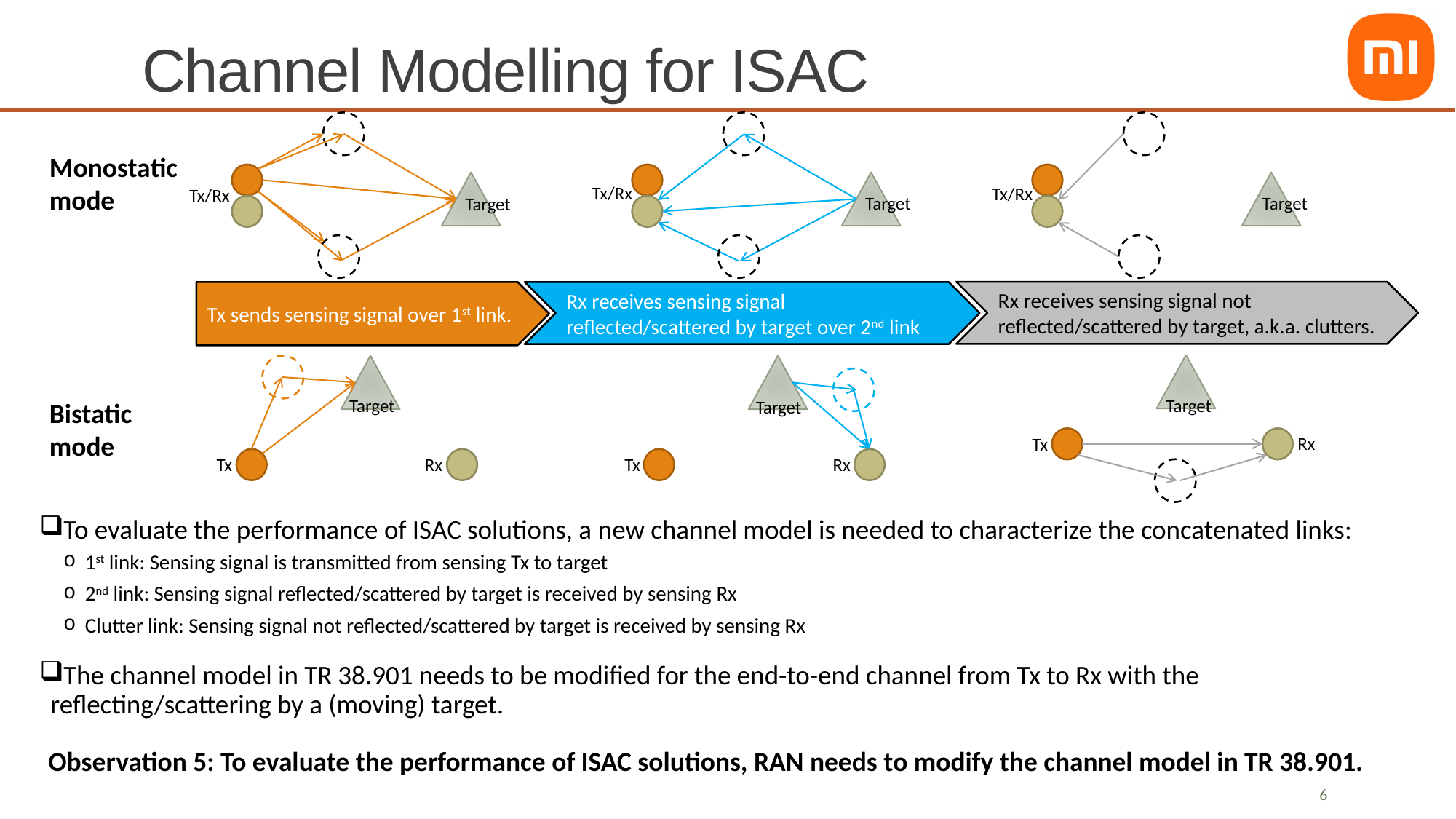

# Channel Modelling for ISAC

Tx/Rx
Target

Tx/Rx
Target

Tx/Rx
Target

Monostatic
mode
Rx receives sensing signal not reflected/scattered by target, a.k.a. clutters.
Tx sends sensing signal over 1st link.
Rx receives sensing signal reflected/scattered by target over 2nd link

Target
Rx
Tx

Target
Tx
Rx

Target
Tx
Rx

Bistatic
mode
To evaluate the performance of ISAC solutions, a new channel model is needed to characterize the concatenated links:
1st link: Sensing signal is transmitted from sensing Tx to target
2nd link: Sensing signal reflected/scattered by target is received by sensing Rx
Clutter link: Sensing signal not reflected/scattered by target is received by sensing Rx
The channel model in TR 38.901 needs to be modified for the end-to-end channel from Tx to Rx with the reflecting/scattering by a (moving) target.

Observation 5: To evaluate the performance of ISAC solutions, RAN needs to modify the channel model in TR 38.901.